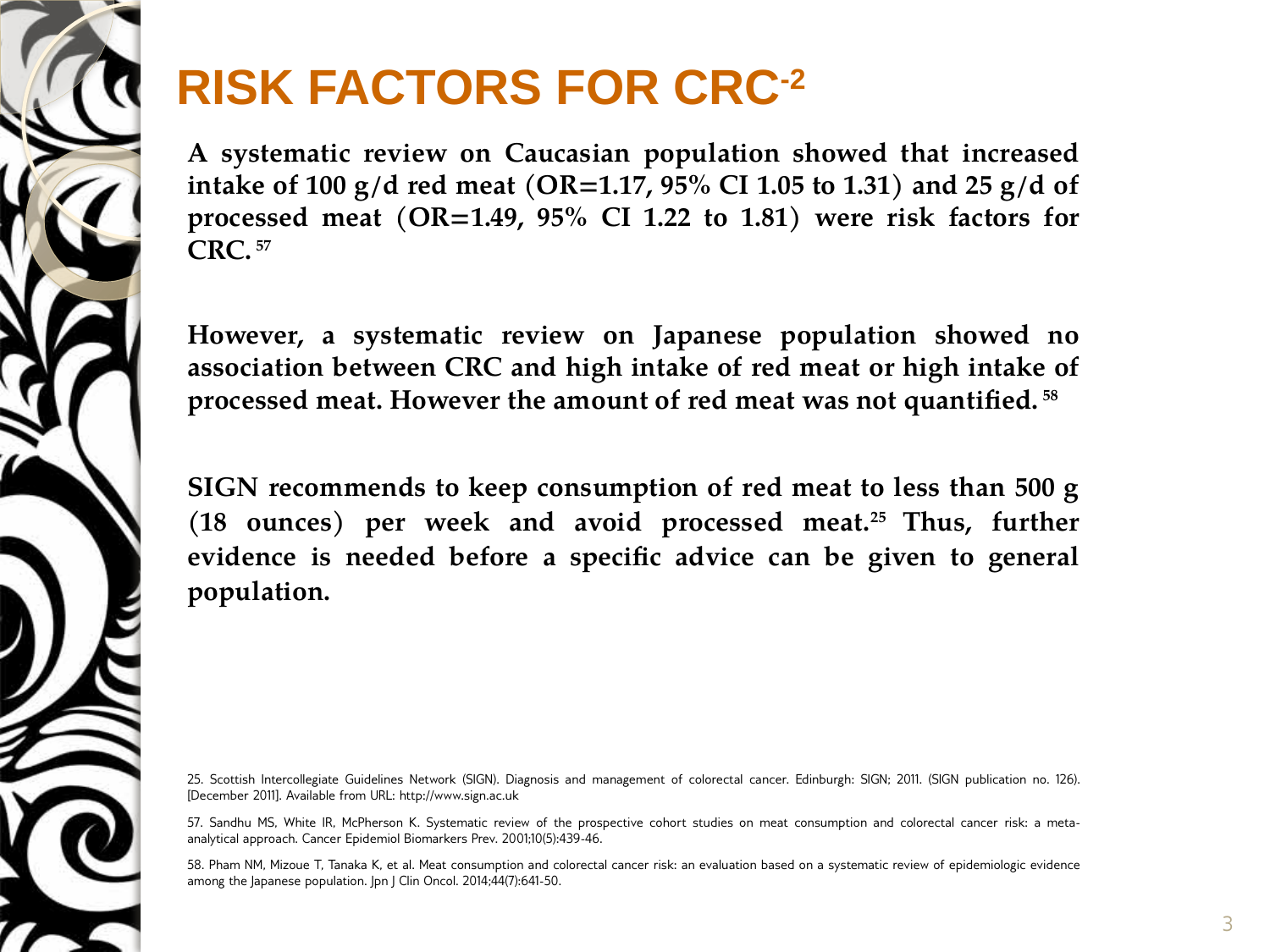

# RISK FACTORS FOR CRC-2
A systematic review on Caucasian population showed that increased intake of 100 g/d red meat (OR=1.17, 95% CI 1.05 to 1.31) and 25 g/d of processed meat (OR=1.49, 95% CI 1.22 to 1.81) were risk factors for CRC. 57

However, a systematic review on Japanese population showed no association between CRC and high intake of red meat or high intake of processed meat. However the amount of red meat was not quantified. 58

SIGN recommends to keep consumption of red meat to less than 500 g (18 ounces) per week and avoid processed meat.25 Thus, further evidence is needed before a specific advice can be given to general population.

25. Scottish Intercollegiate Guidelines Network (SIGN). Diagnosis and management of colorectal cancer. Edinburgh: SIGN; 2011. (SIGN publication no. 126). [December 2011]. Available from URL: http://www.sign.ac.uk
57. Sandhu MS, White IR, McPherson K. Systematic review of the prospective cohort studies on meat consumption and colorectal cancer risk: a meta-analytical approach. Cancer Epidemiol Biomarkers Prev. 2001;10(5):439-46.
58. Pham NM, Mizoue T, Tanaka K, et al. Meat consumption and colorectal cancer risk: an evaluation based on a systematic review of epidemiologic evidence among the Japanese population. Jpn J Clin Oncol. 2014;44(7):641-50.

3